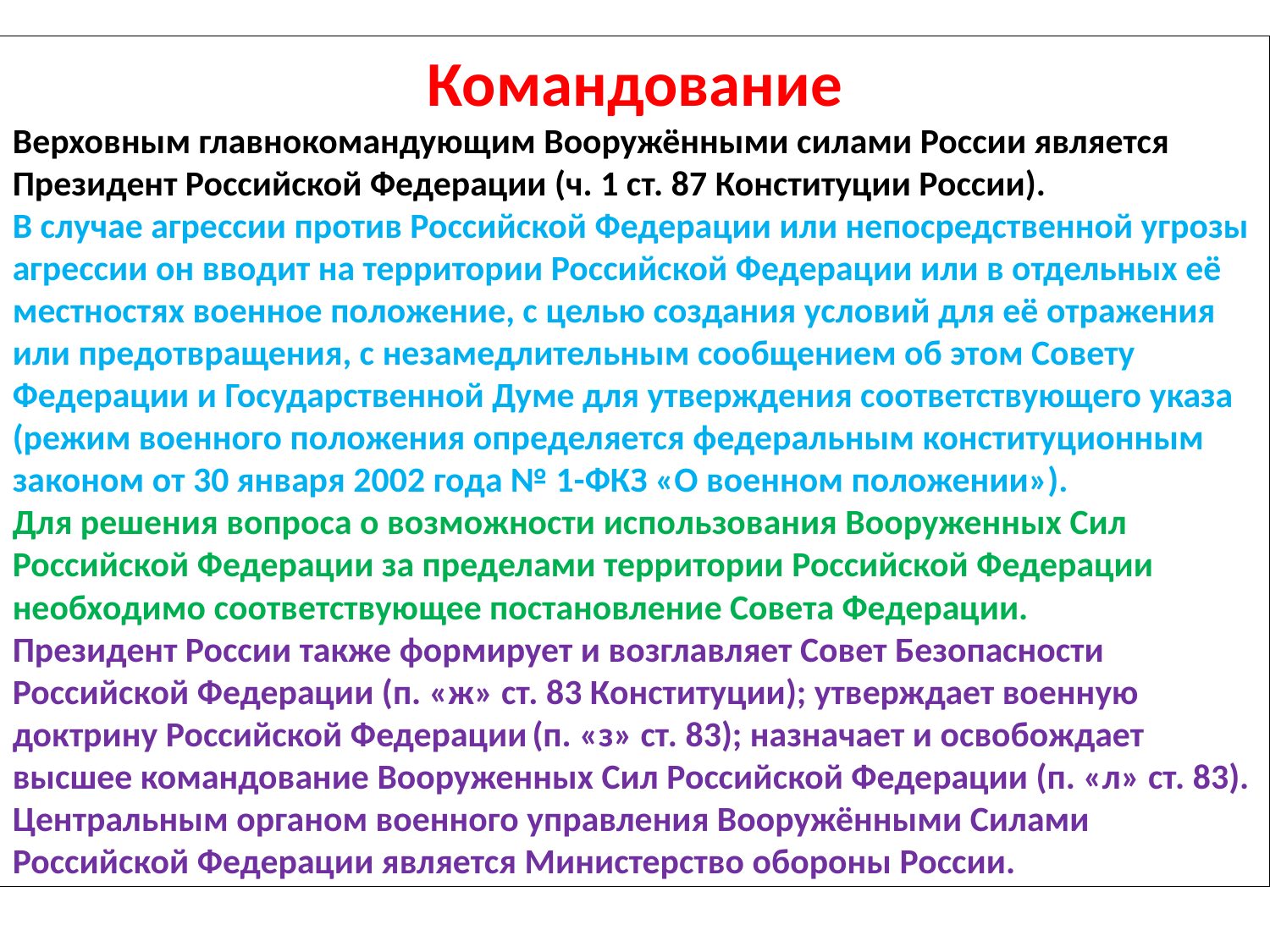

Командование
Верховным главнокомандующим Вооружёнными силами России является Президент Российской Федерации (ч. 1 ст. 87 Конституции России).
В случае агрессии против Российской Федерации или непосредственной угрозы агрессии он вводит на территории Российской Федерации или в отдельных её местностях военное положение, с целью создания условий для её отражения или предотвращения, с незамедлительным сообщением об этом Совету Федерации и Государственной Думе для утверждения соответствующего указа (режим военного положения определяется федеральным конституционным законом от 30 января 2002 года № 1-ФКЗ «О военном положении»).
Для решения вопроса о возможности использования Вооруженных Сил Российской Федерации за пределами территории Российской Федерации необходимо соответствующее постановление Совета Федерации.
Президент России также формирует и возглавляет Совет Безопасности Российской Федерации (п. «ж» ст. 83 Конституции); утверждает военную доктрину Российской Федерации (п. «з» ст. 83); назначает и освобождает высшее командование Вооруженных Сил Российской Федерации (п. «л» ст. 83).
Центральным органом военного управления Вооружёнными Силами Российской Федерации является Министерство обороны России.